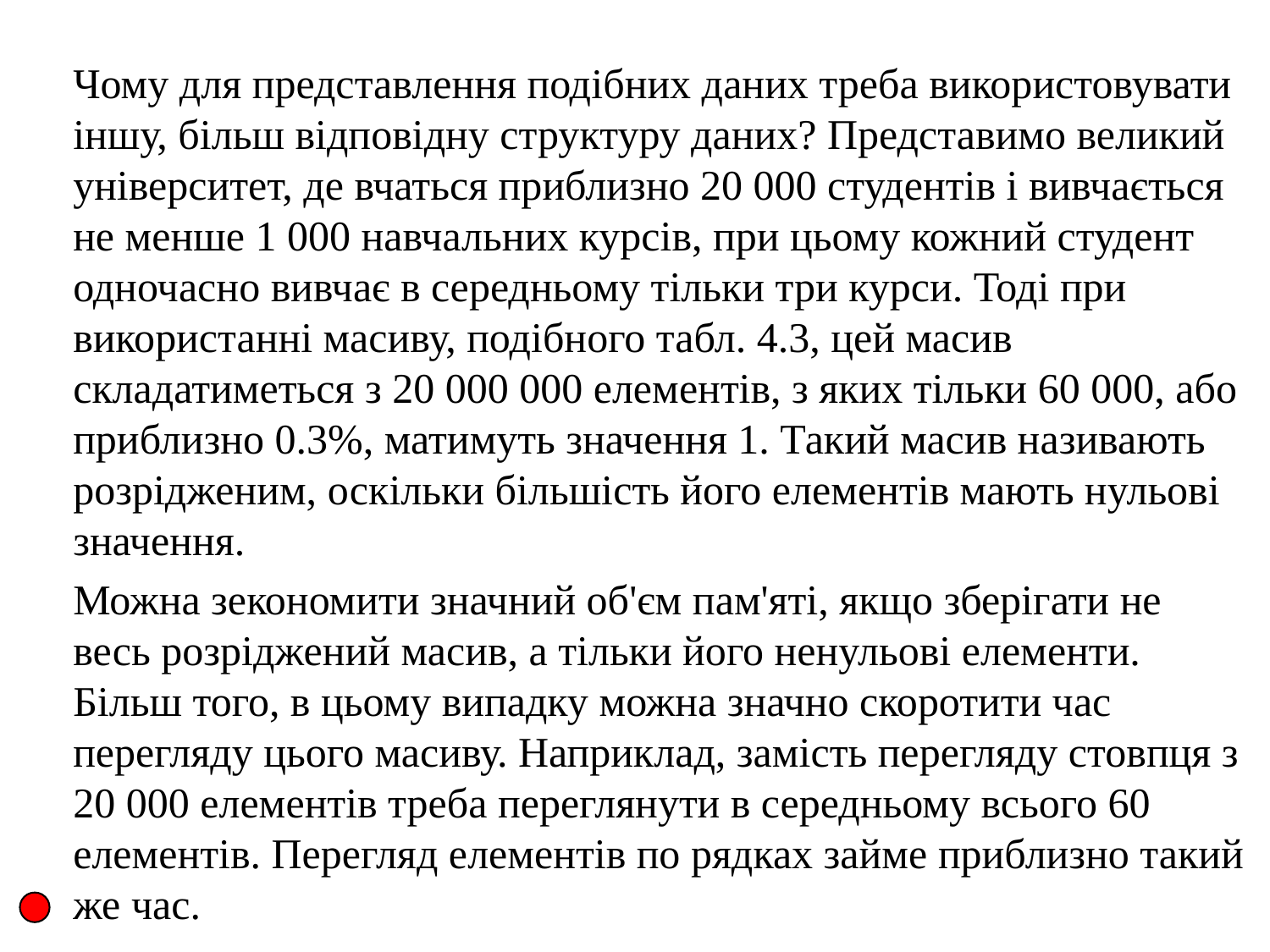

Чому для представлення подібних даних треба використовувати іншу, більш відповідну структуру даних? Представимо великий університет, де вчаться приблизно 20 000 студентів і вивчається не менше 1 000 навчальних курсів, при цьому кожний студент одночасно вивчає в середньому тільки три курси. Тоді при використанні масиву, подібного табл. 4.3, цей масив складатиметься з 20 000 000 елементів, з яких тільки 60 000, або приблизно 0.3%, матимуть значення 1. Такий масив називають розрідженим, оскільки більшість його елементів мають нульові значення.
	Можна зекономити значний об'єм пам'яті, якщо зберігати не весь розріджений масив, а тільки його ненульові елементи. Більш того, в цьому випадку можна значно скоротити час перегляду цього масиву. Наприклад, замість перегляду стовпця з 20 000 елементів треба переглянути в середньому всього 60 елементів. Перегляд елементів по рядках займе приблизно такий же час.